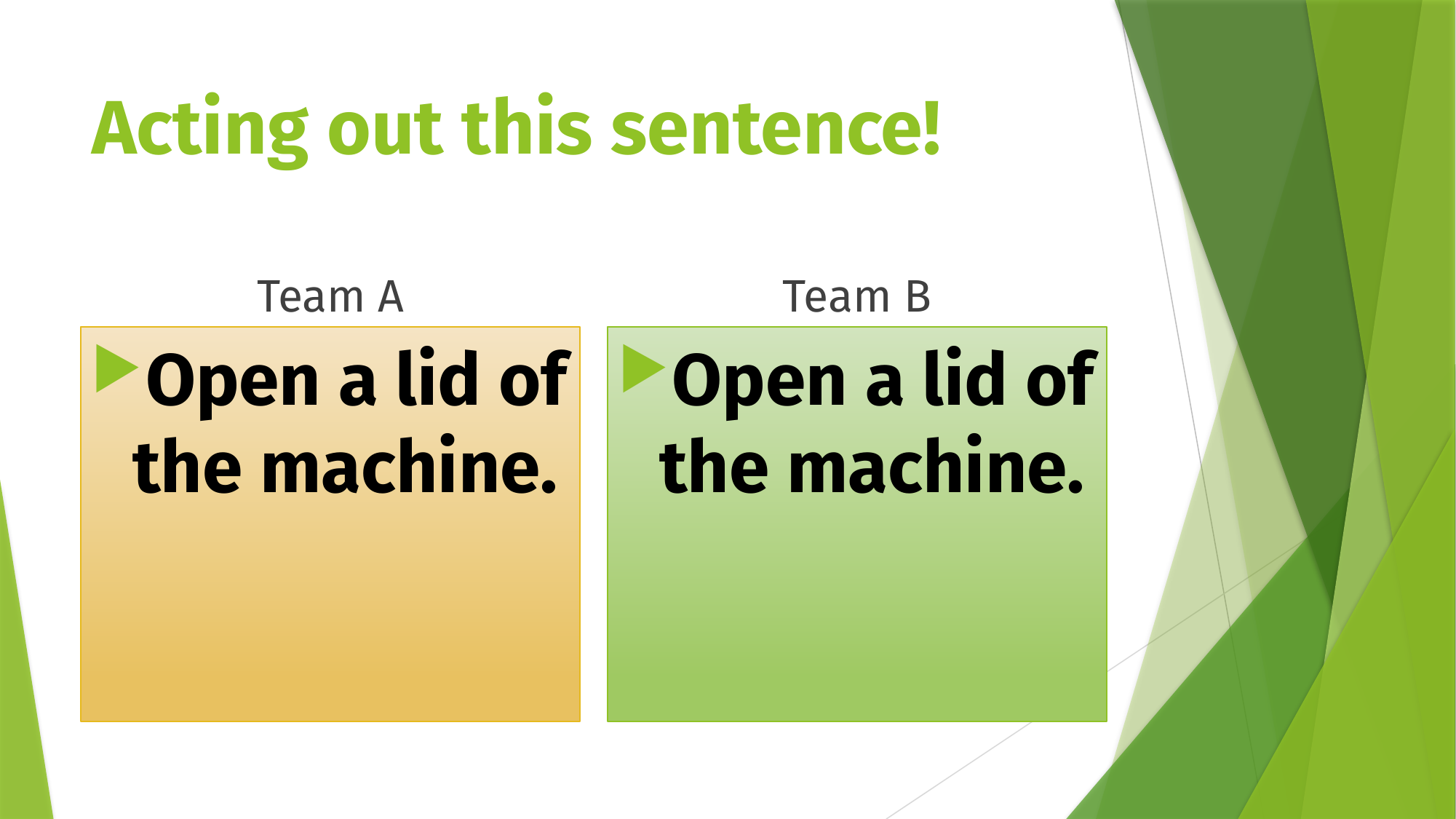

# Acting out this sentence!

Team A
Team B
Open a lid of the machine.
Open a lid of the machine.